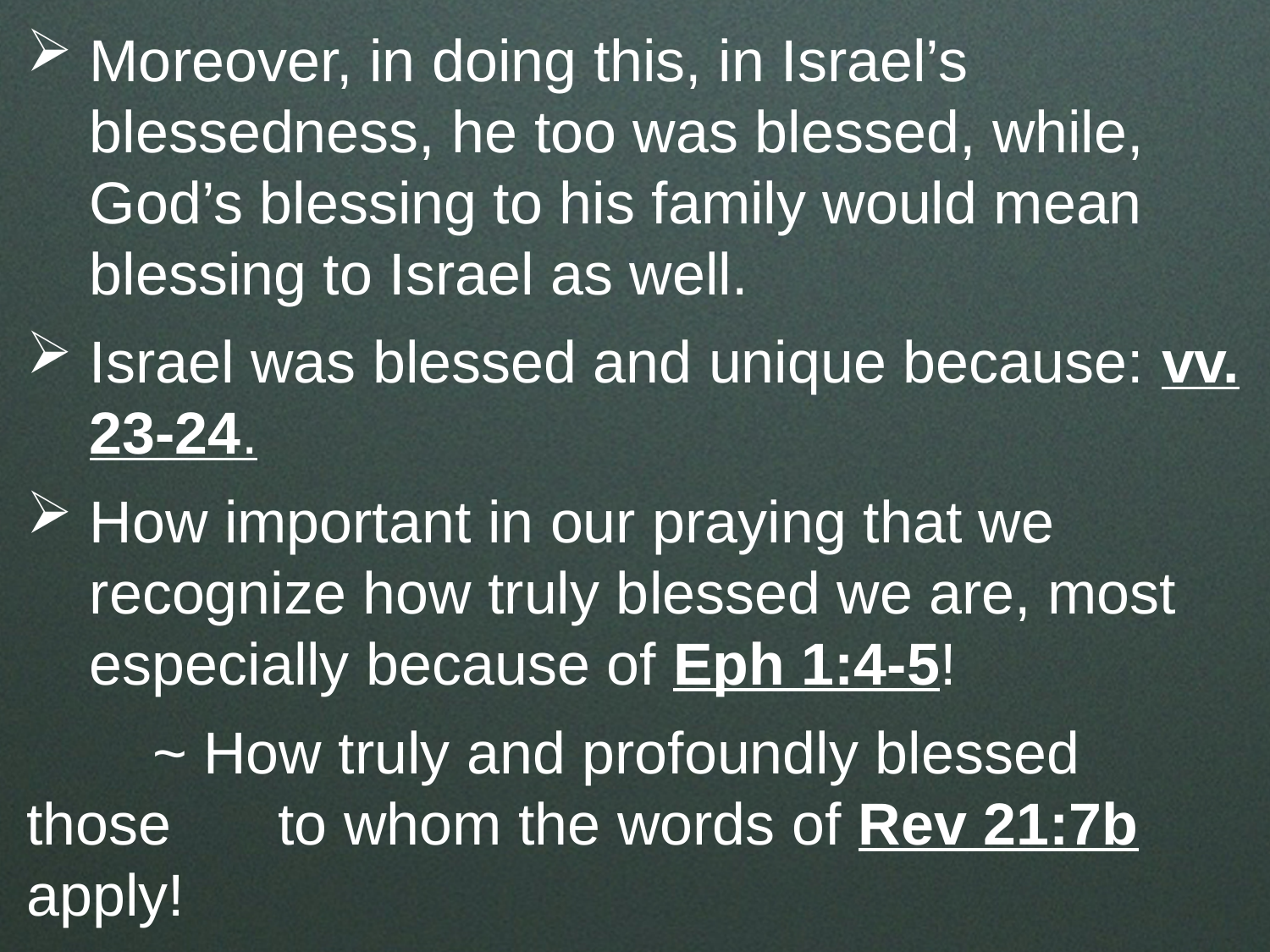

Moreover, in doing this, in Israel’s blessedness, he too was blessed, while, God’s blessing to his family would mean blessing to Israel as well.
Israel was blessed and unique because: vv. 23-24.
How important in our praying that we recognize how truly blessed we are, most especially because of Eph 1:4-5!
	~ How truly and profoundly blessed those 		to whom the words of Rev 21:7b apply!